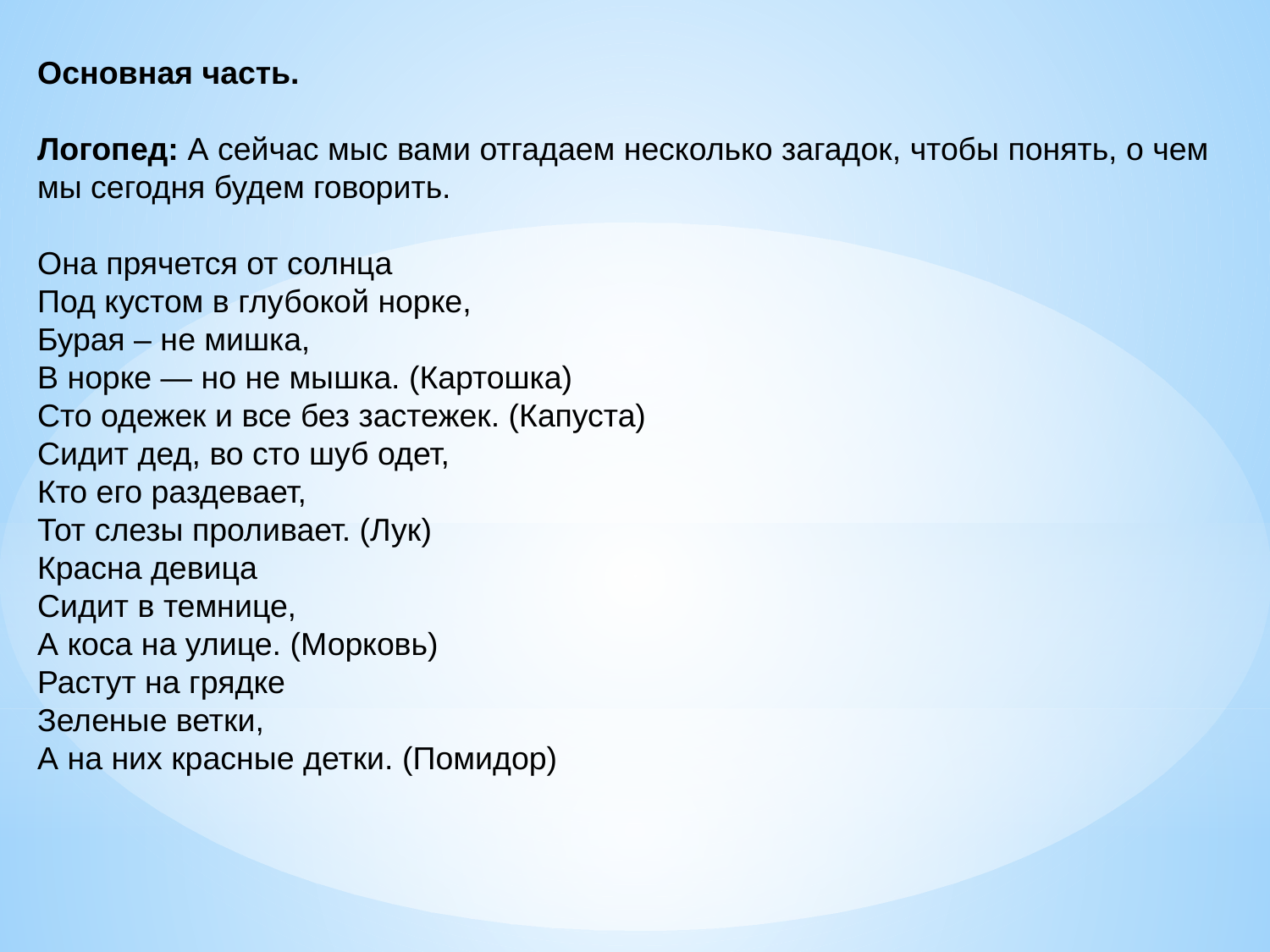

Основная часть.

Логопед: А сейчас мыс вами отгадаем несколько загадок, чтобы понять, о чем мы сегодня будем говорить.

Она прячется от солнца
Под кустом в глубокой норке,
Бурая – не мишка,
В норке — но не мышка. (Картошка)
Сто одежек и все без застежек. (Капуста)
Сидит дед, во сто шуб одет,
Кто его раздевает,
Тот слезы проливает. (Лук)
Красна девица
Сидит в темнице,
А коса на улице. (Морковь)
Растут на грядке
Зеленые ветки,
А на них красные детки. (Помидор)